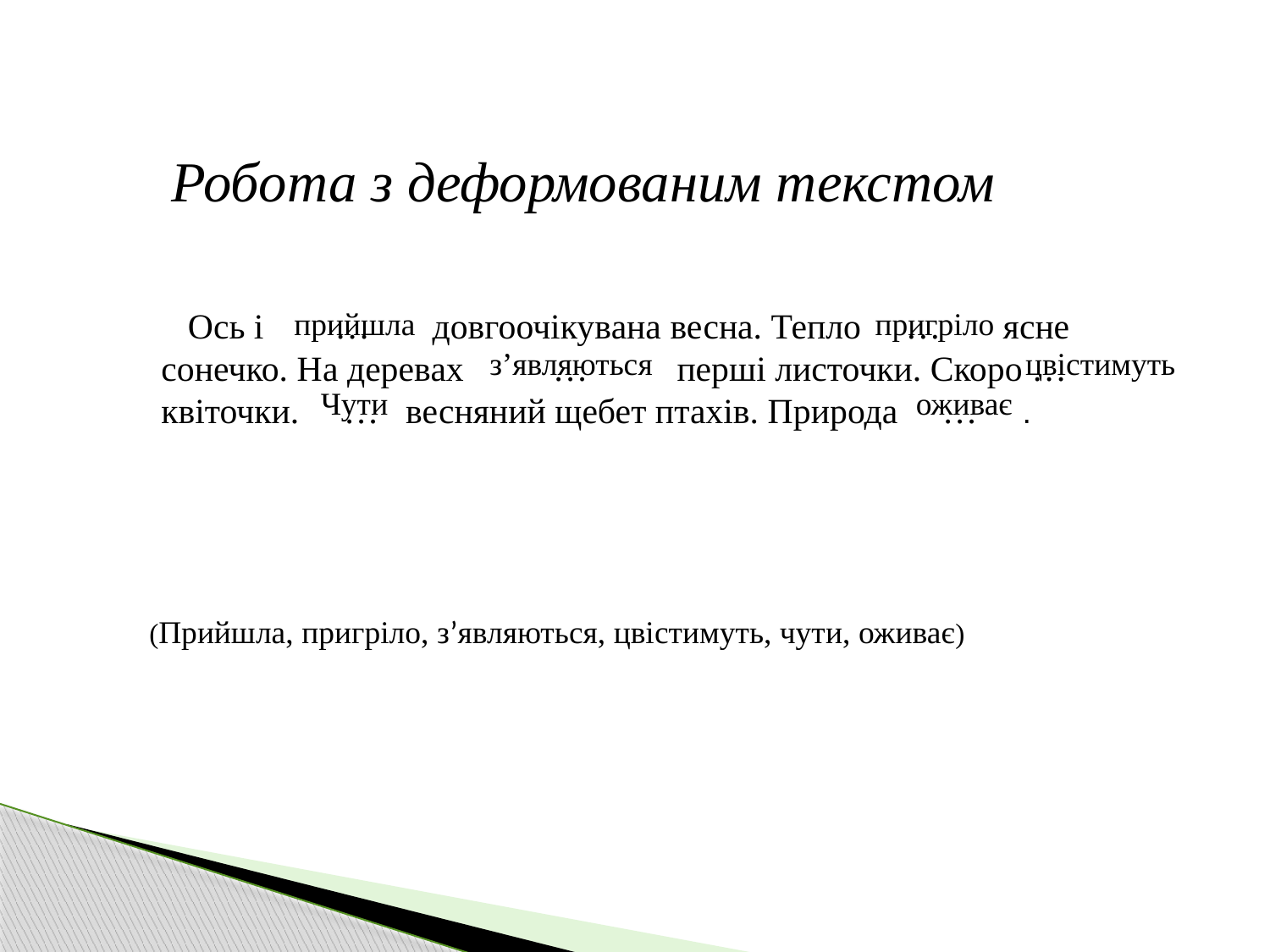

Робота з деформованим текстом
   Ось і        …       довгоочікувана весна. Тепло     …       ясне сонечко. На деревах          …          перші листочки. Скоро … квіточки.     …   весняний щебет птахів. Природа     …     .
    прийшла
      пригріло
з’являються
цвістимуть
Чути
оживає
  (Прийшла, пригріло, з’являються, цвістимуть, чути, оживає)